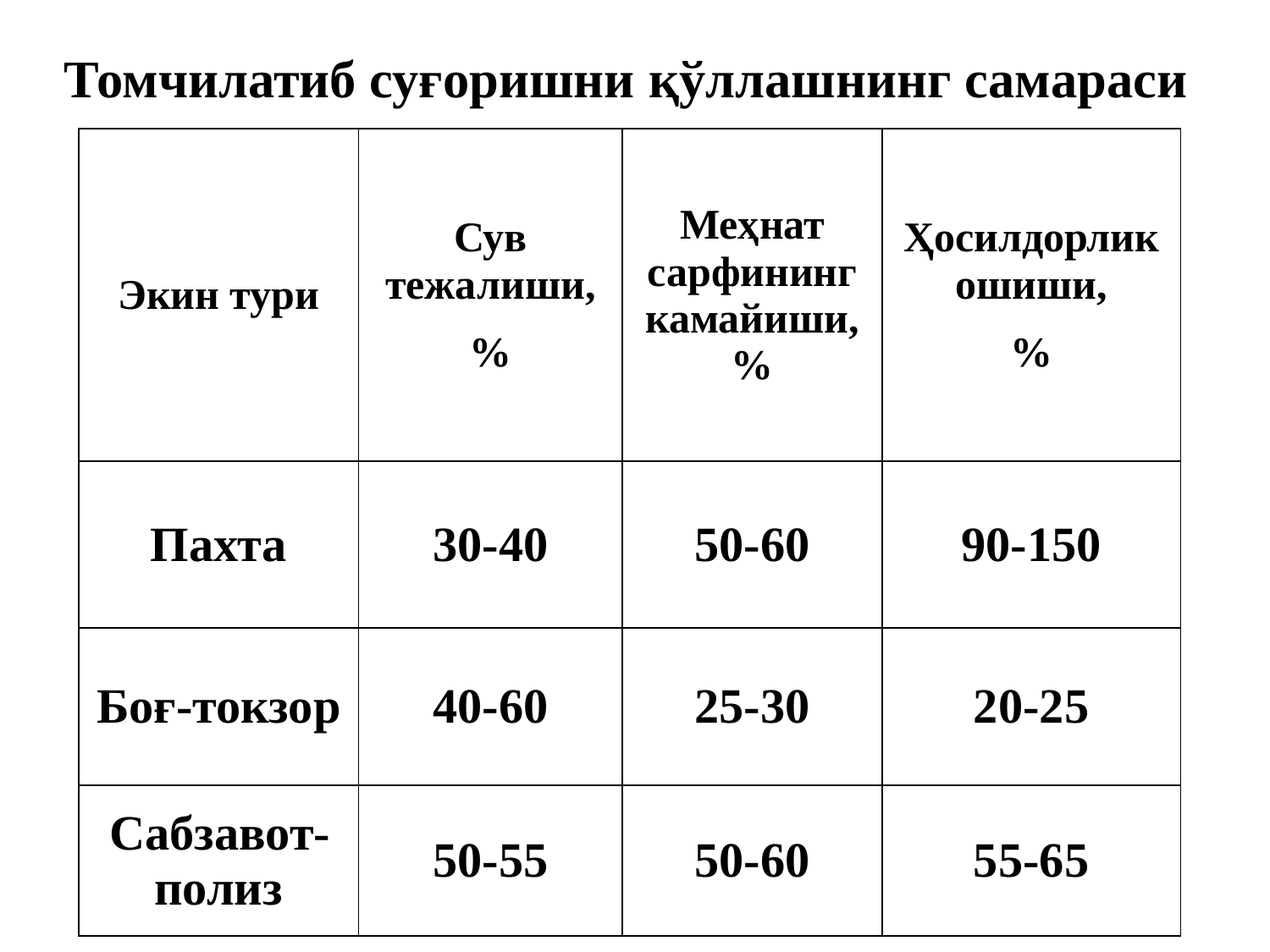

Томчилатиб суғоришни қўллашнинг самараси
| Экин тури | Сув тежалиши, % | Меҳнат сарфининг камайиши, % | Ҳосилдорлик ошиши, % |
| --- | --- | --- | --- |
| Пахта | 30-40 | 50-60 | 90-150 |
| Боғ-токзор | 40-60 | 25-30 | 20-25 |
| Сабзавот-полиз | 50-55 | 50-60 | 55-65 |